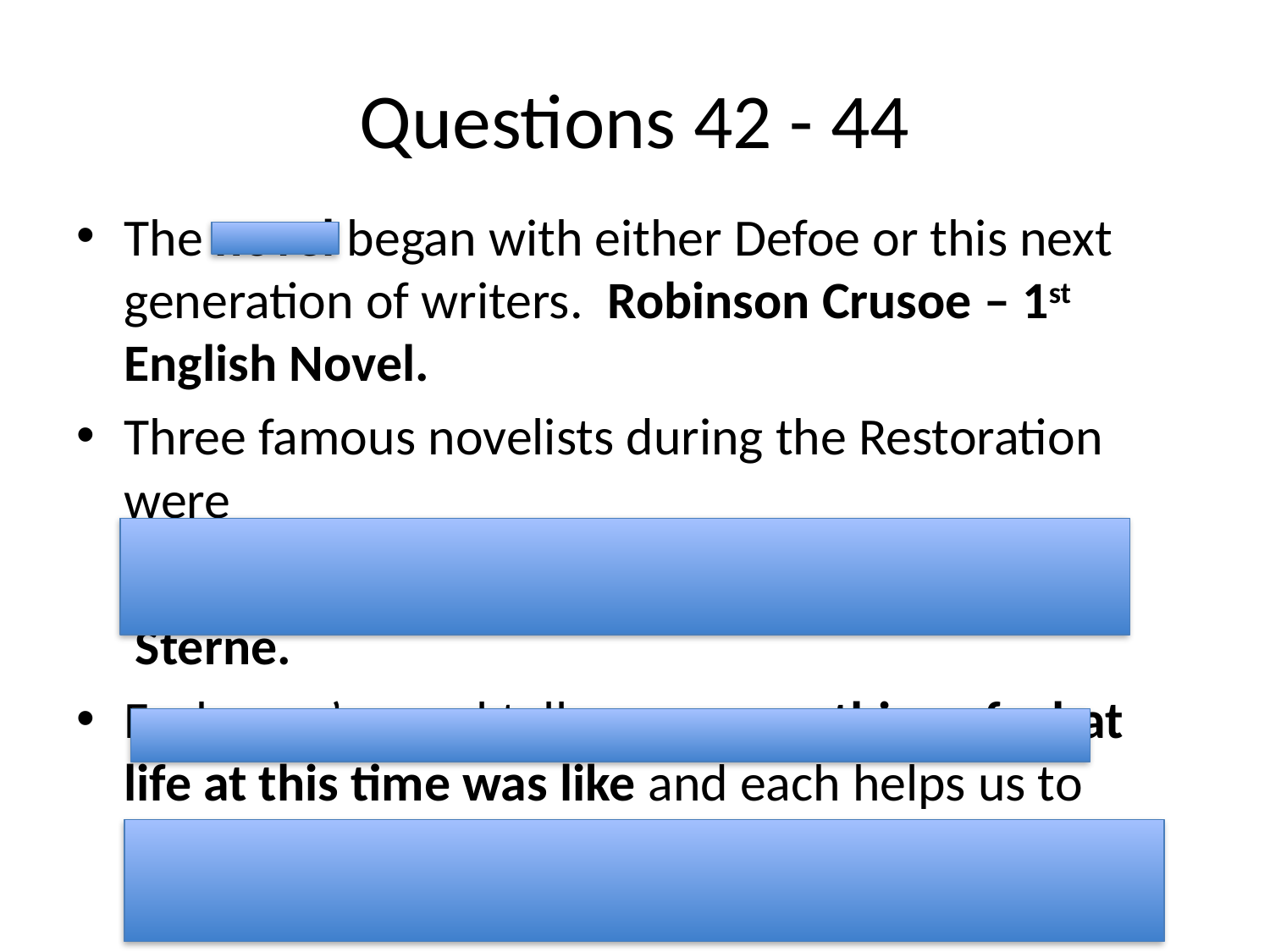

# Questions 42 - 44
The novel began with either Defoe or this next generation of writers.  Robinson Crusoe – 1st English Novel.
Three famous novelists during the Restoration were
     Henry Fielding, Samuel Richardson, Laurence
     Sterne.
Each man’s novel tells 								something of what life at this time was like and each helps us to										 understand the humor and disappointments of human experience in all ages.